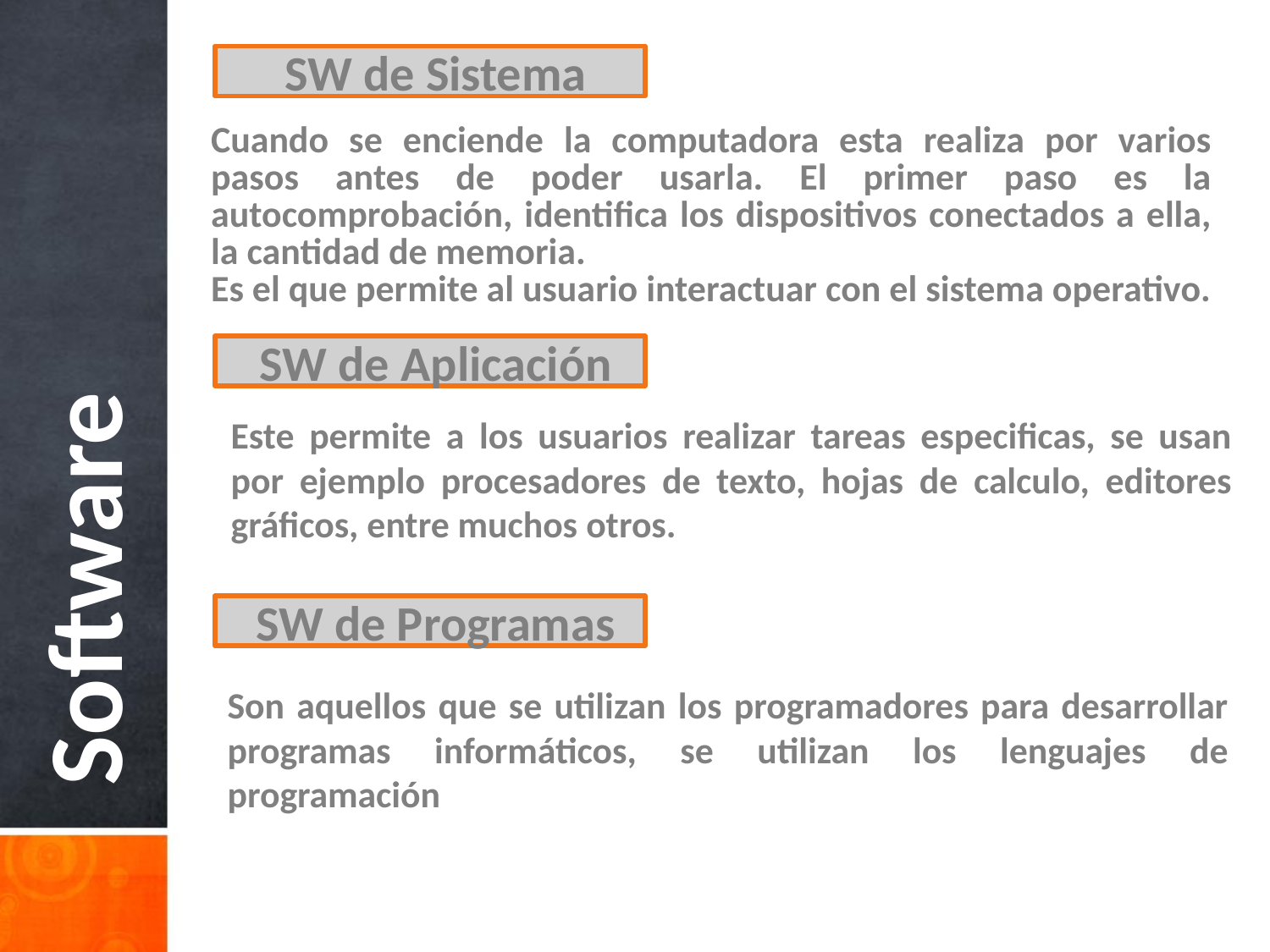

SW de Sistema
Cuando se enciende la computadora esta realiza por varios pasos antes de poder usarla. El primer paso es la autocomprobación, identifica los dispositivos conectados a ella, la cantidad de memoria.
Es el que permite al usuario interactuar con el sistema operativo.

 SW de Aplicación
Software
Este permite a los usuarios realizar tareas especificas, se usan por ejemplo procesadores de texto, hojas de calculo, editores gráficos, entre muchos otros.

 SW de Programas
Son aquellos que se utilizan los programadores para desarrollar programas informáticos, se utilizan los lenguajes de programación